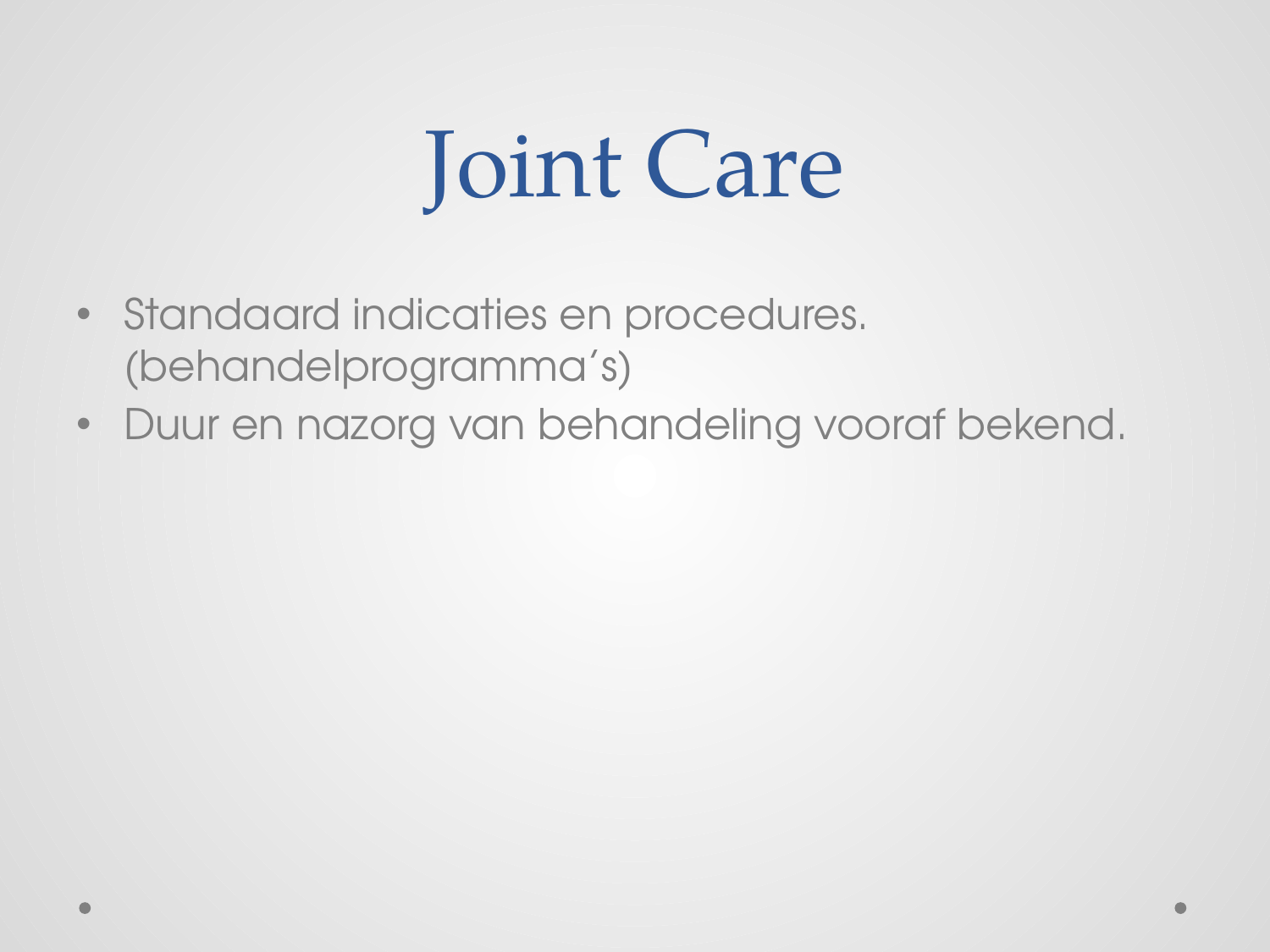

# Joint Care

Standaard indicaties en procedures. (behandelprogramma’s)
Duur en nazorg van behandeling vooraf bekend.